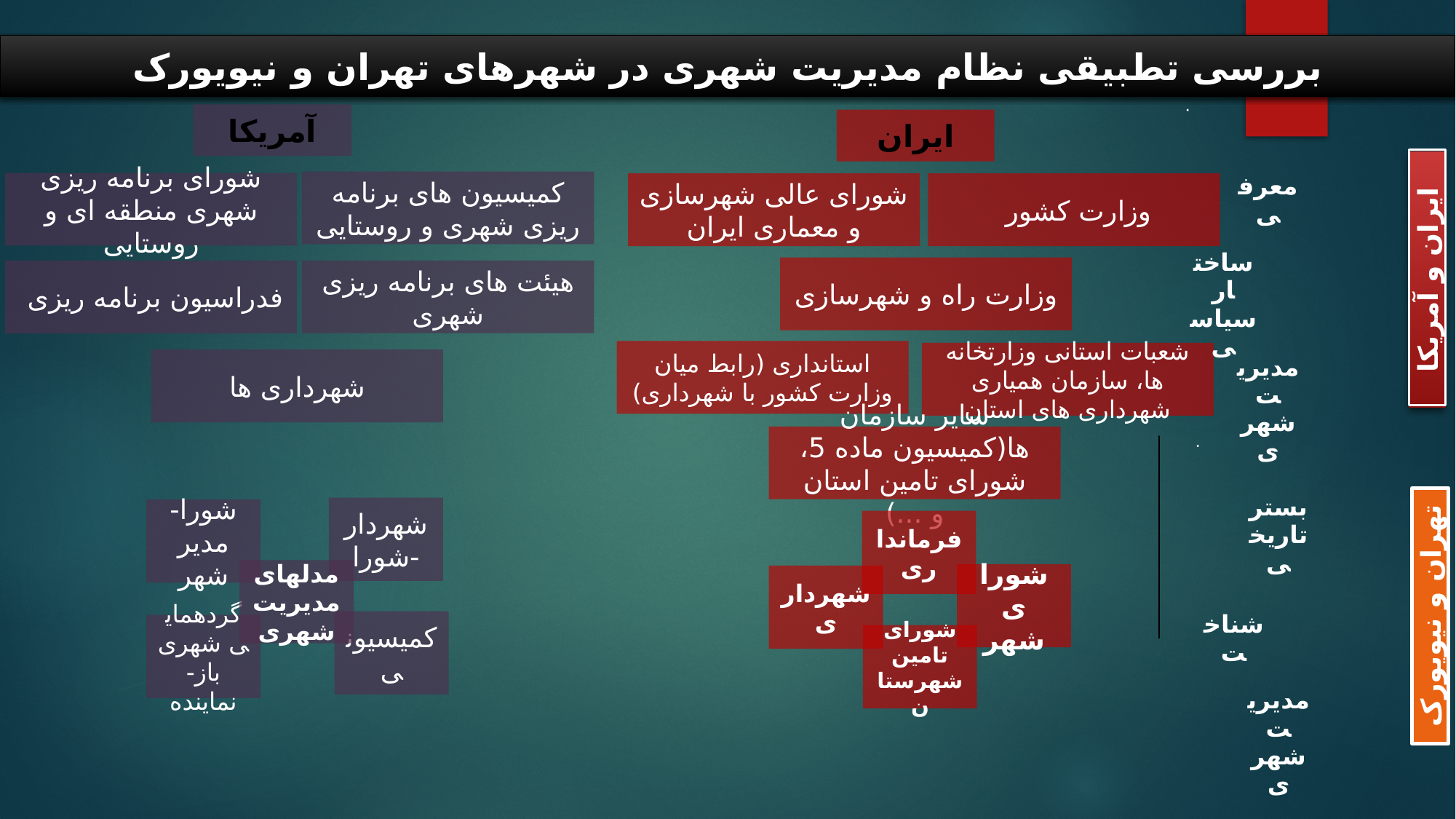

بررسی تطبیقی نظام مدیریت شهری در شهرهای تهران و نیویورک
بررسی تطبیقی نظام مدیریت شهری در شهرهای تهران و نیویورک
معرفی
مدیریت شهری
آمریکا
ایران

ایران و آمریکا
کمیسیون های برنامه ریزی شهری و روستایی
شورای برنامه ریزی شهری منطقه ای و روستایی
شورای عالی شهرسازی و معماری ایران
وزارت کشور
وزارت راه و شهرسازی
هیئت های برنامه ریزی شهری
فدراسیون برنامه ریزی
استانداری (رابط میان وزارت کشور با شهرداری)
شعبات استانی وزارتخانه ها، سازمان همیاری شهرداری های استان
شهرداری ها
بستر تاریخی
شناخت
مدیریت شهری
سایر سازمان ها(کمیسیون ماده 5، شورای تامین استان و ...)
تهران و نیویورک
شهردار-شورا
شورا-مدیر شهر
فرمانداری
مدلهای مدیریت شهری
شورای شهر
شهرداری
کمیسیونی
گردهمایی شهری باز- نماینده
شورای تامین شهرستان
آمریکا

انواع مدل های مدیریت شهری در ایالات متحده
شکل شکل شکل
ایران

*تصمیم ساز و تصمیم گیر*
شهرداری
شورای شهر